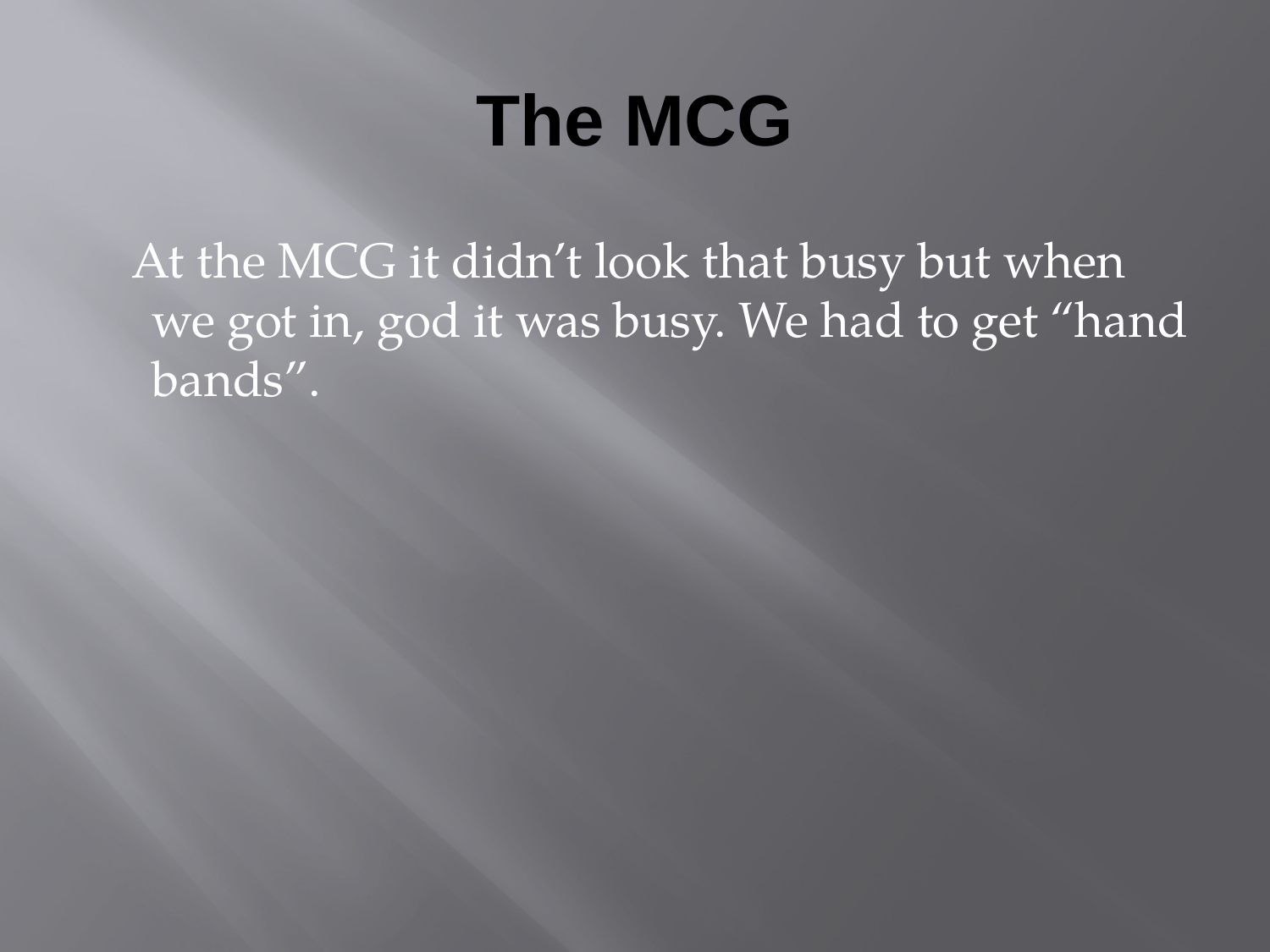

# The MCG
   At the MCG it didn’t look that busy but when we got in, god it was busy. We had to get “hand bands”.